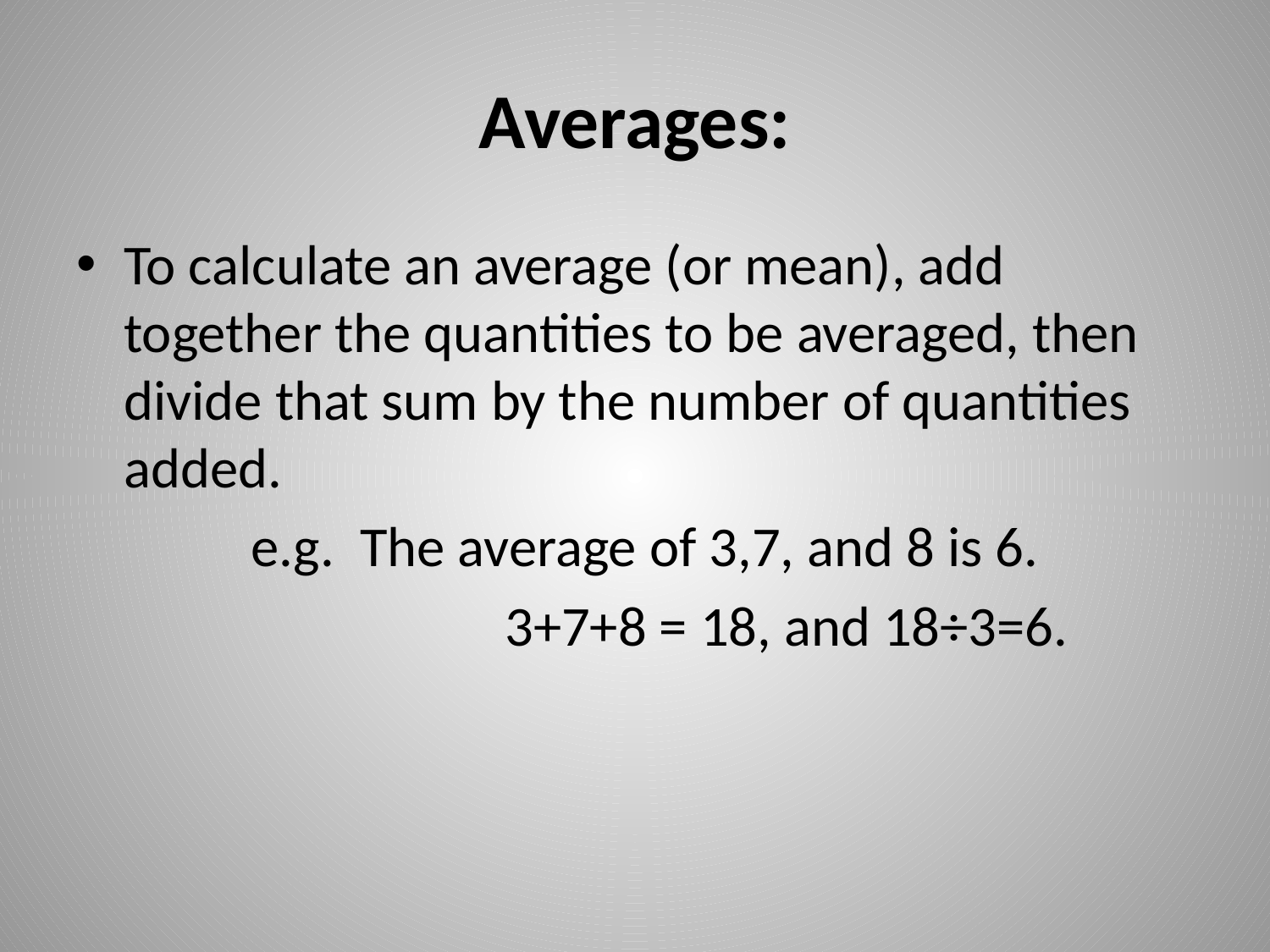

# Averages:
To calculate an average (or mean), add together the quantities to be averaged, then divide that sum by the number of quantities added.
		e.g.  The average of 3,7, and 8 is 6.
				3+7+8 = 18, and 18÷3=6.